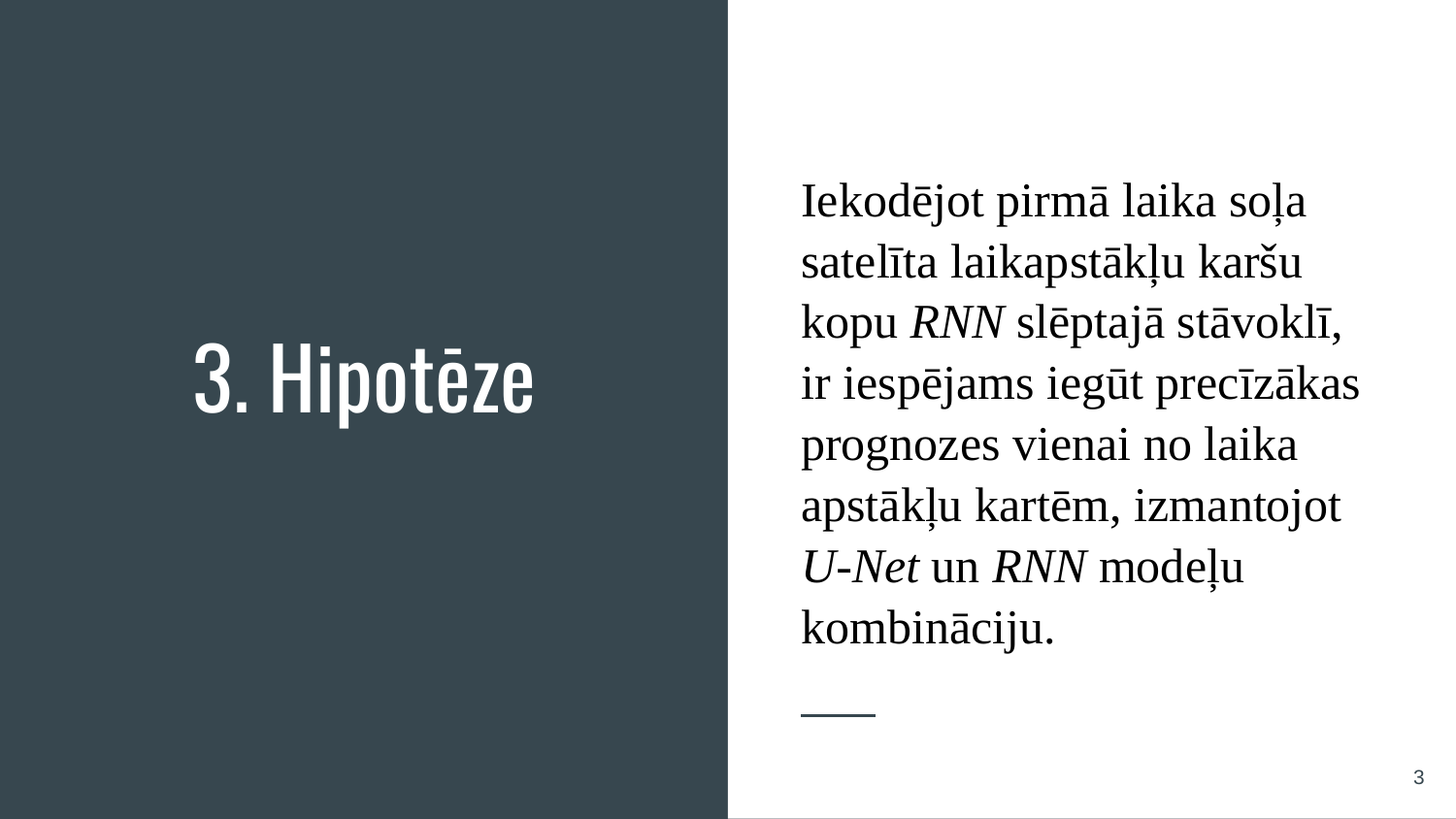

Iekodējot pirmā laika soļa satelīta laikapstākļu karšu kopu RNN slēptajā stāvoklī, ir iespējams iegūt precīzākas prognozes vienai no laika apstākļu kartēm, izmantojot U-Net un RNN modeļu kombināciju.
# 3. Hipotēze

3